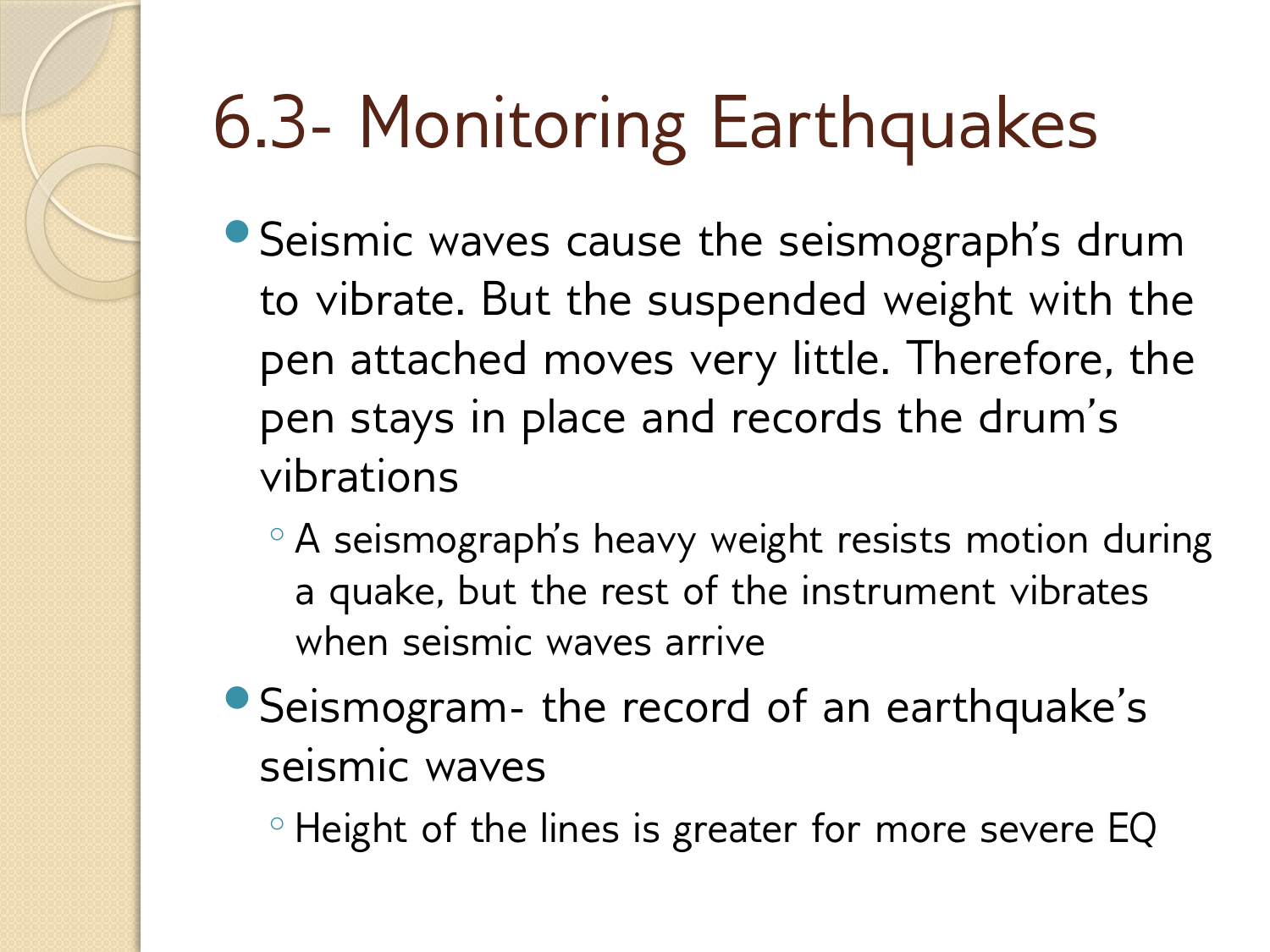

# 6.3- Monitoring Earthquakes
Seismic waves cause the seismograph’s drum to vibrate. But the suspended weight with the pen attached moves very little. Therefore, the pen stays in place and records the drum’s vibrations
A seismograph’s heavy weight resists motion during a quake, but the rest of the instrument vibrates when seismic waves arrive
Seismogram- the record of an earthquake’s seismic waves
Height of the lines is greater for more severe EQ